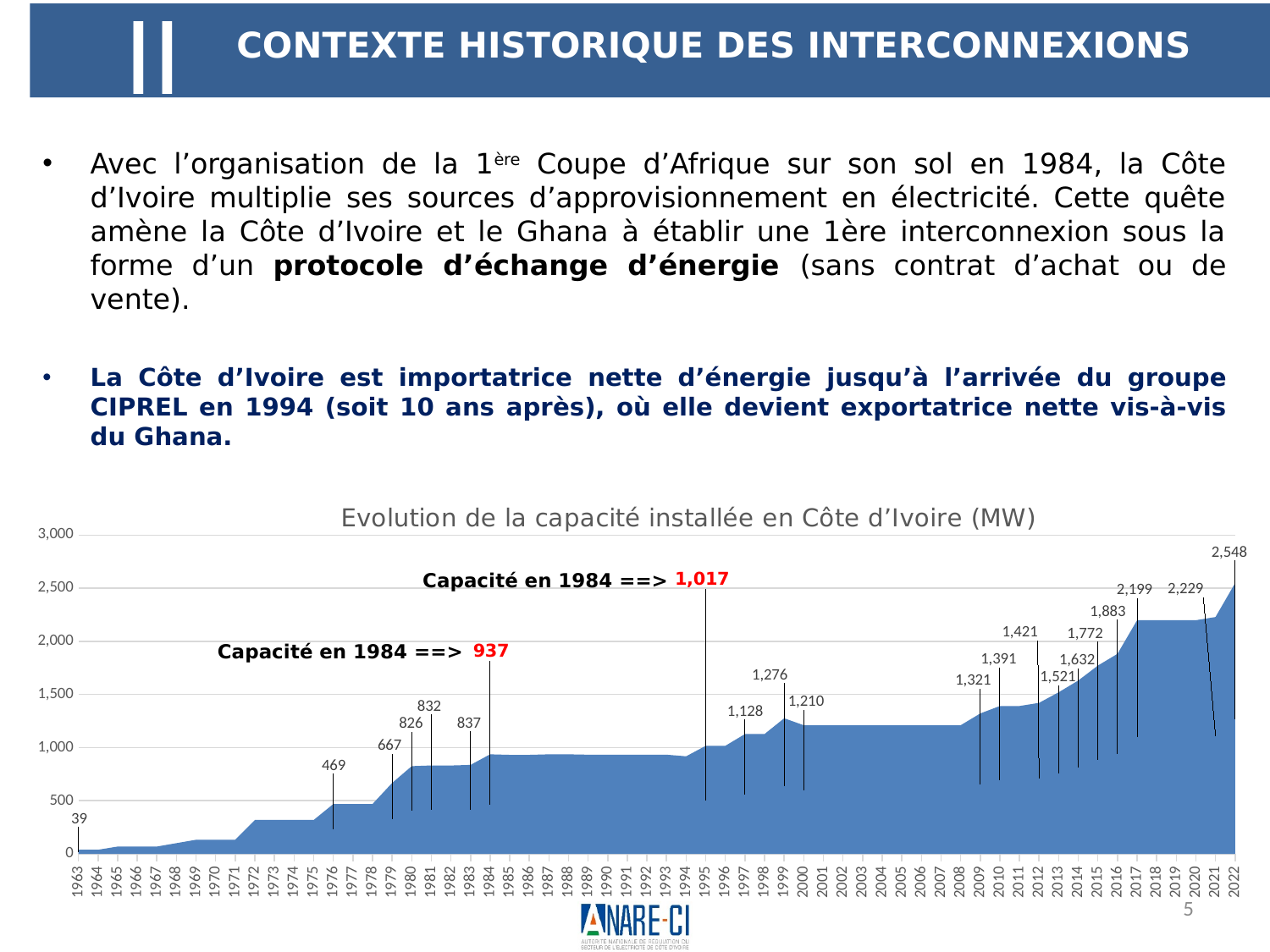

II

CONTEXTE HISTORIQUE DES INTERCONNEXIONS
Avec l’organisation de la 1ère Coupe d’Afrique sur son sol en 1984, la Côte d’Ivoire multiplie ses sources d’approvisionnement en électricité. Cette quête amène la Côte d’Ivoire et le Ghana à établir une 1ère interconnexion sous la forme d’un protocole d’échange d’énergie (sans contrat d’achat ou de vente).

La Côte d’Ivoire est importatrice nette d’énergie jusqu’à l’arrivée du groupe CIPREL en 1994 (soit 10 ans après), où elle devient exportatrice nette vis-à-vis du Ghana.

### Chart: Evolution de la capacité installée en Côte d’Ivoire (MW)

| Category | Capacité installée |
|---|---|
| 1963 | 39.0 |
| 1964 | 39.0 |
| 1965 | 69.0 |
| 1966 | 69.0 |
| 1967 | 69.0 |
| 1968 | 101.0 |
| 1969 | 133.0 |
| 1970 | 133.0 |
| 1971 | 133.0 |
| 1972 | 319.0 |
| 1973 | 319.0 |
| 1974 | 319.0 |
| 1975 | 319.0 |
| 1976 | 469.0 |
| 1977 | 469.0 |
| 1978 | 469.0 |
| 1979 | 667.0 |
| 1980 | 825.5 |
| 1981 | 832.0 |
| 1982 | 831.8 |
| 1983 | 837.0 |
| 1984 | 937.0 |
| 1985 | 931.9 |
| 1986 | 931.9 |
| 1987 | 937.0 |
| 1988 | 937.0 |
| 1989 | 933.0 |
| 1990 | 933.0 |
| 1991 | 933.0 |
| 1992 | 933.0 |
| 1993 | 933.0 |
| 1994 | 918.0 |
| 1995 | 1017.0 |
| 1996 | 1017.0 |
| 1997 | 1128.0 |
| 1998 | 1128.0 |
| 1999 | 1276.0 |
| 2000 | 1210.0 |
| 2001 | 1210.0 |
| 2002 | 1210.0 |
| 2003 | 1210.0 |
| 2004 | 1210.0 |
| 2005 | 1210.0 |
| 2006 | 1210.0 |
| 2007 | 1210.0 |
| 2008 | 1210.0 |
| 2009 | 1321.0 |
| 2010 | 1391.0 |
| 2011 | 1391.0 |
| 2012 | 1421.0 |
| 2013 | 1521.0 |
| 2014 | 1632.0 |
| 2015 | 1772.0 |
| 2016 | 1883.0 |
| 2017 | 2199.0 |
| 2018 | 2199.0 |
| 2019 | 2199.0 |
| 2020 | 2199.0 |
| 2021 | 2229.0 |
| 2022 | 2548.0 |
Capacité en 1984 ==>
Capacité en 1984 ==>
5